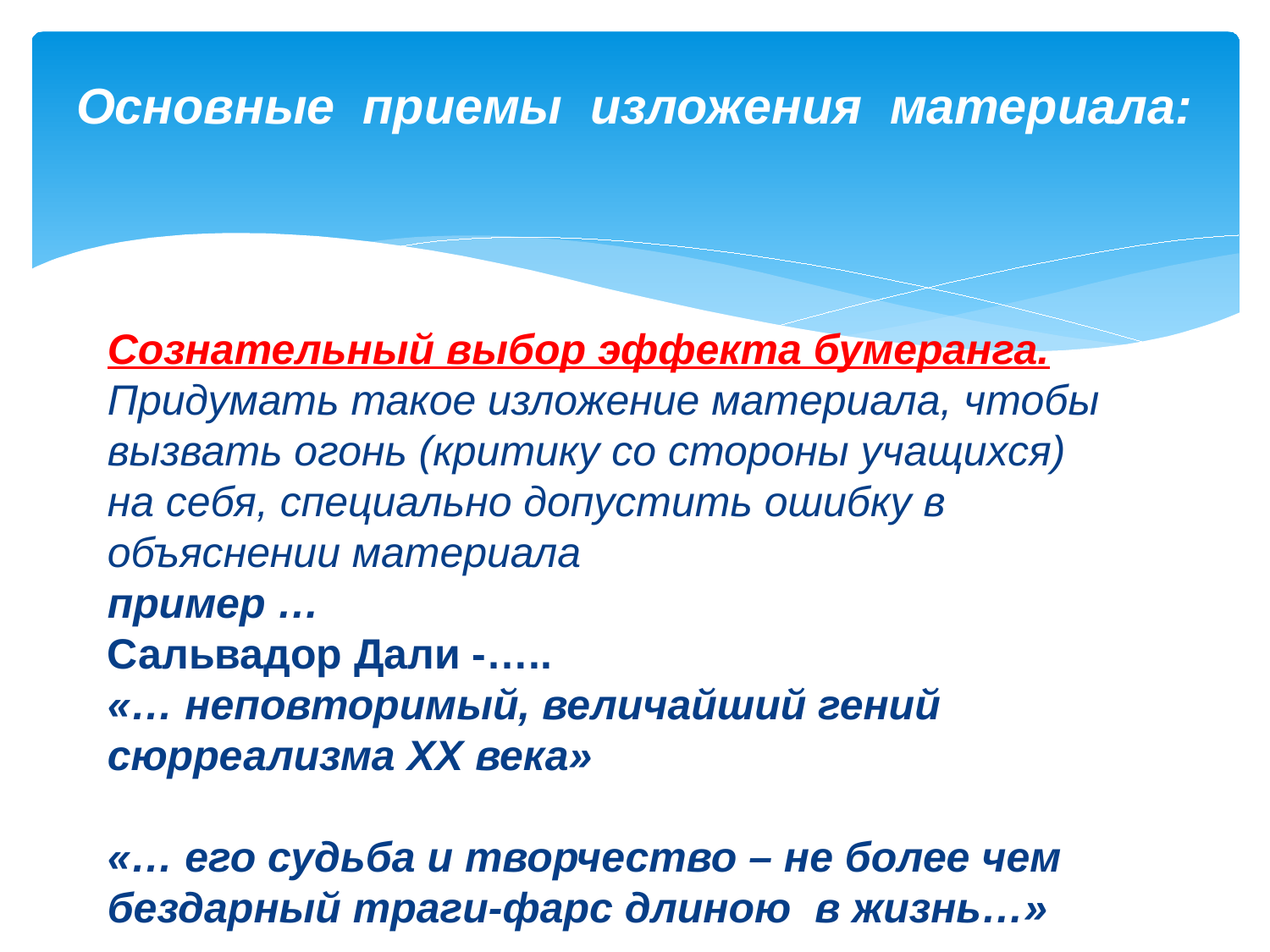

# Основные приемы изложения материала:
Сознательный выбор эффекта бумеранга.
Придумать такое изложение материала, чтобы вызвать огонь (критику со стороны учащихся) на себя, специально допустить ошибку в объяснении материала
пример …
Сальвадор Дали -…..
«… неповторимый, величайший гений сюрреализма XX века»

«… его судьба и творчество – не более чем бездарный траги-фарс длиною  в жизнь…»